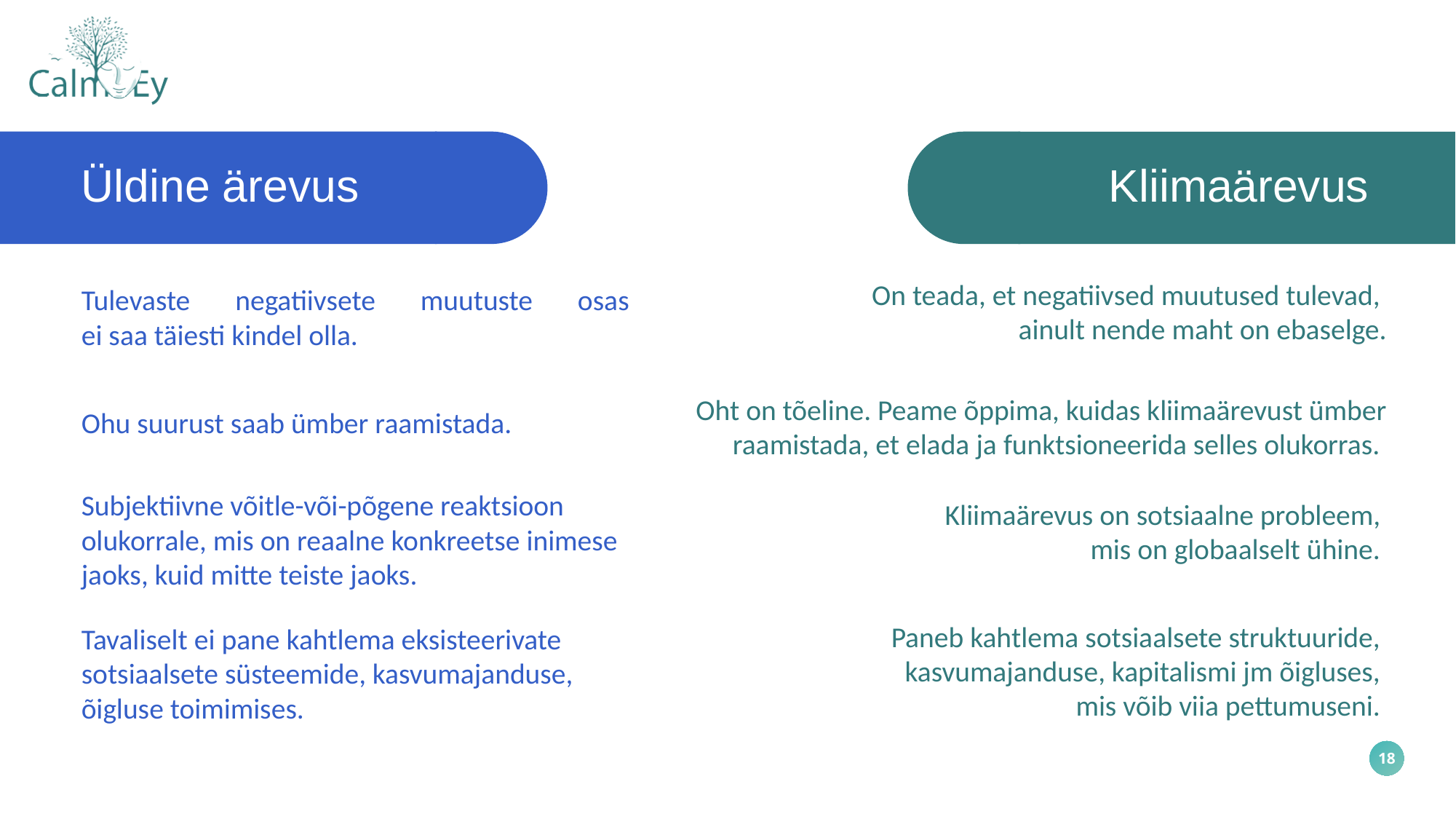

Üldine ärevus
Kliimaärevus
On teada, et negatiivsed muutused tulevad,
ainult nende maht on ebaselge.
Tulevaste negatiivsete muutuste osas
ei saa täiesti kindel olla.
Ohu suurust saab ümber raamistada.
Oht on tõeline. Peame õppima, kuidas kliimaärevust ümber raamistada, et elada ja funktsioneerida selles olukorras.
Subjektiivne võitle-või-põgene reaktsioon olukorrale, mis on reaalne konkreetse inimese jaoks, kuid mitte teiste jaoks.
Kliimaärevus on sotsiaalne probleem,
mis on globaalselt ühine.
Paneb kahtlema sotsiaalsete struktuuride,
kasvumajanduse, kapitalismi jm õigluses,
mis võib viia pettumuseni.
Tavaliselt ei pane kahtlema eksisteerivate sotsiaalsete süsteemide, kasvumajanduse,
õigluse toimimises.